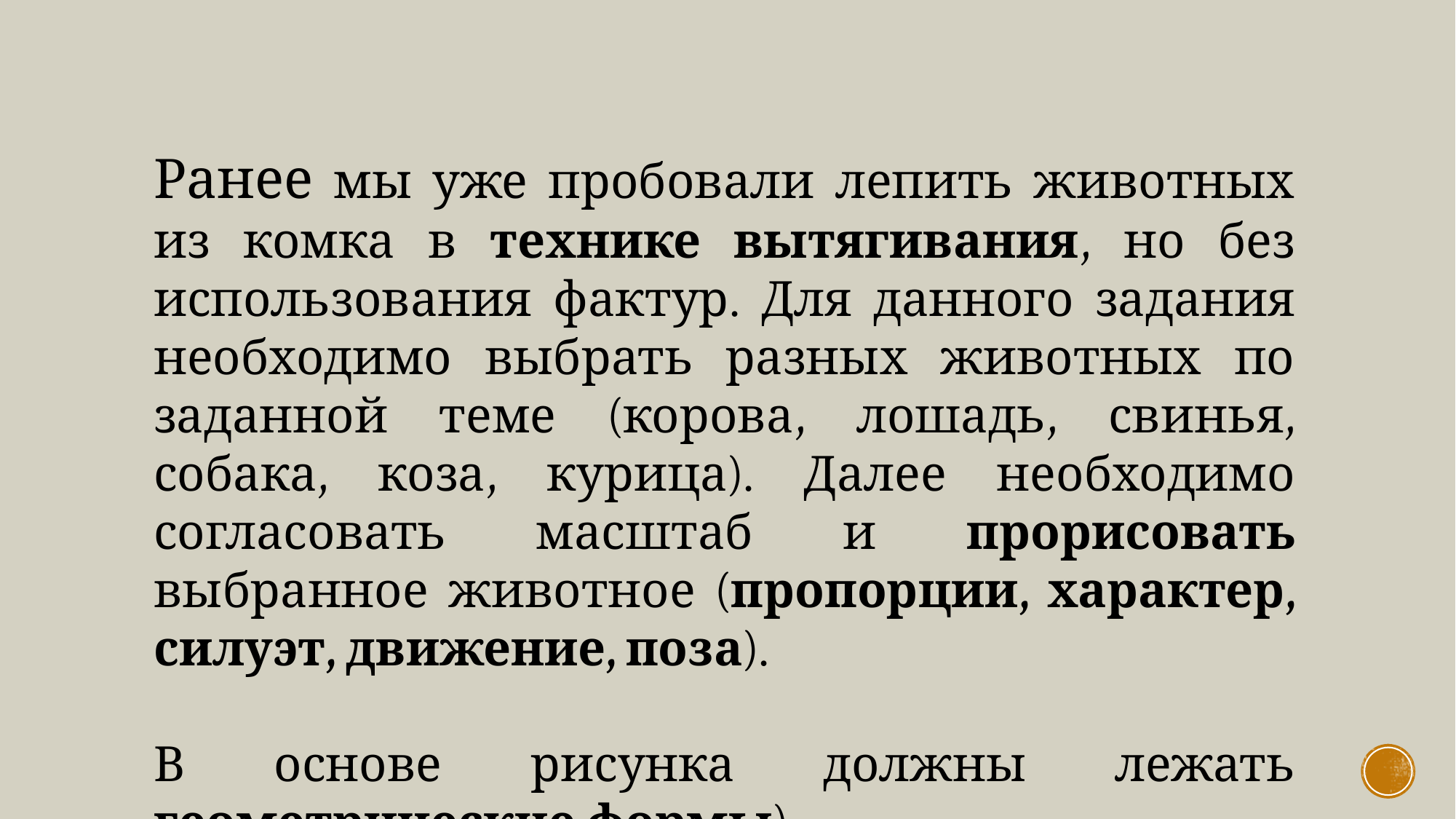

Ранее мы уже пробовали лепить животных из комка в технике вытягивания, но без использования фактур. Для данного задания необходимо выбрать разных животных по заданной теме (корова, лошадь, свинья, собака, коза, курица). Далее необходимо согласовать масштаб и прорисовать выбранное животное (пропорции, характер, силуэт, движение, поза).

В основе рисунка должны лежать геометрические формы).